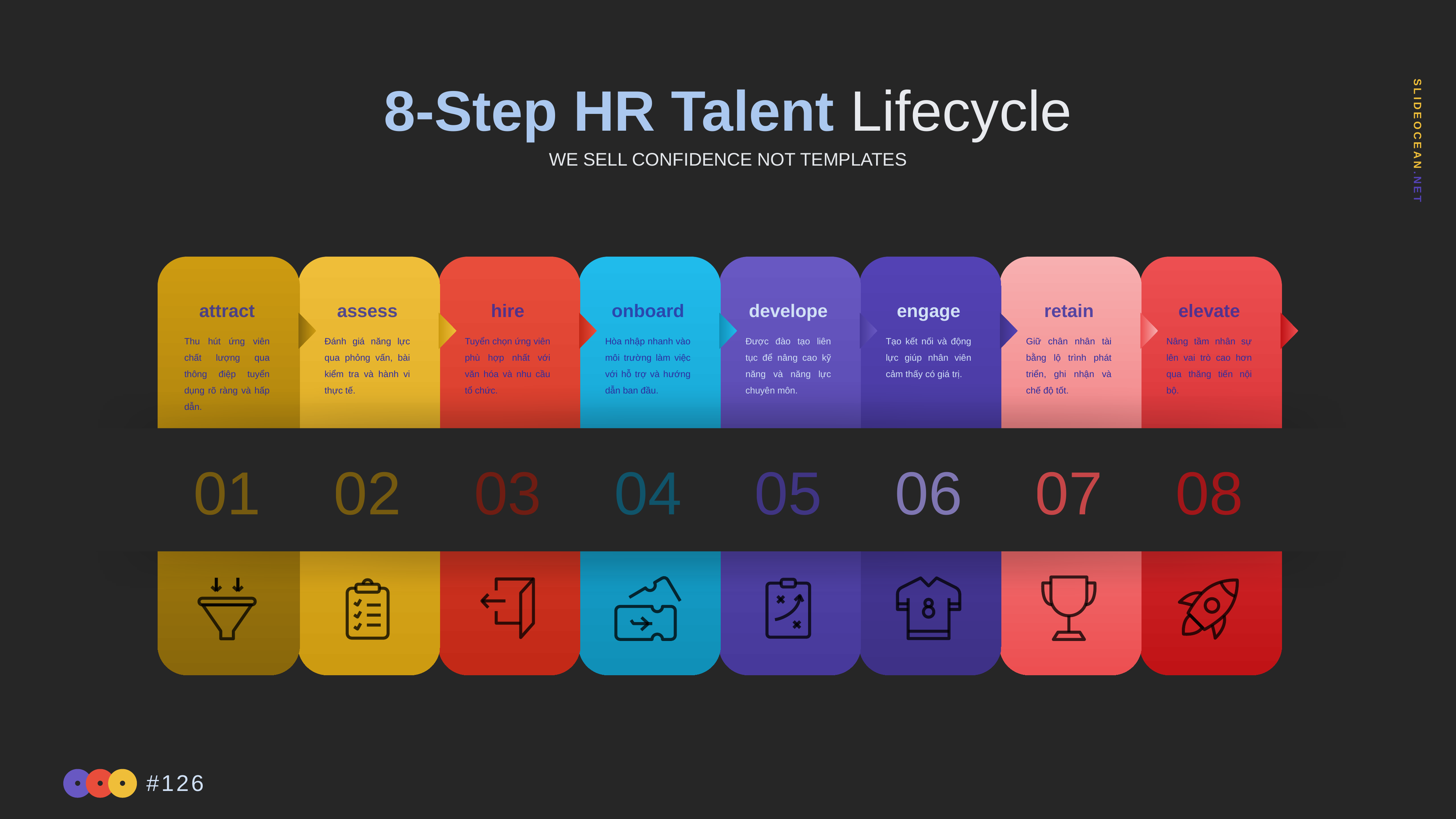

8-Step HR Talent Lifecycle
WE SELL CONFIDENCE NOT TEMPLATES

attract
Thu hút ứng viên chất lượng qua thông điệp tuyển dụng rõ ràng và hấp dẫn.
assess
Đánh giá năng lực qua phỏng vấn, bài kiểm tra và hành vi thực tế.
hire
Tuyển chọn ứng viên phù hợp nhất với văn hóa và nhu cầu tổ chức.
onboard
Hòa nhập nhanh vào môi trường làm việc với hỗ trợ và hướng dẫn ban đầu.
develope
Được đào tạo liên tục để nâng cao kỹ năng và năng lực chuyên môn.
engage
Tạo kết nối và động lực giúp nhân viên cảm thấy có giá trị.
retain
Giữ chân nhân tài bằng lộ trình phát triển, ghi nhận và chế độ tốt.
elevate
Nâng tầm nhân sự lên vai trò cao hơn qua thăng tiến nội bộ.

01
02
03
04
05
06
07
08

#126